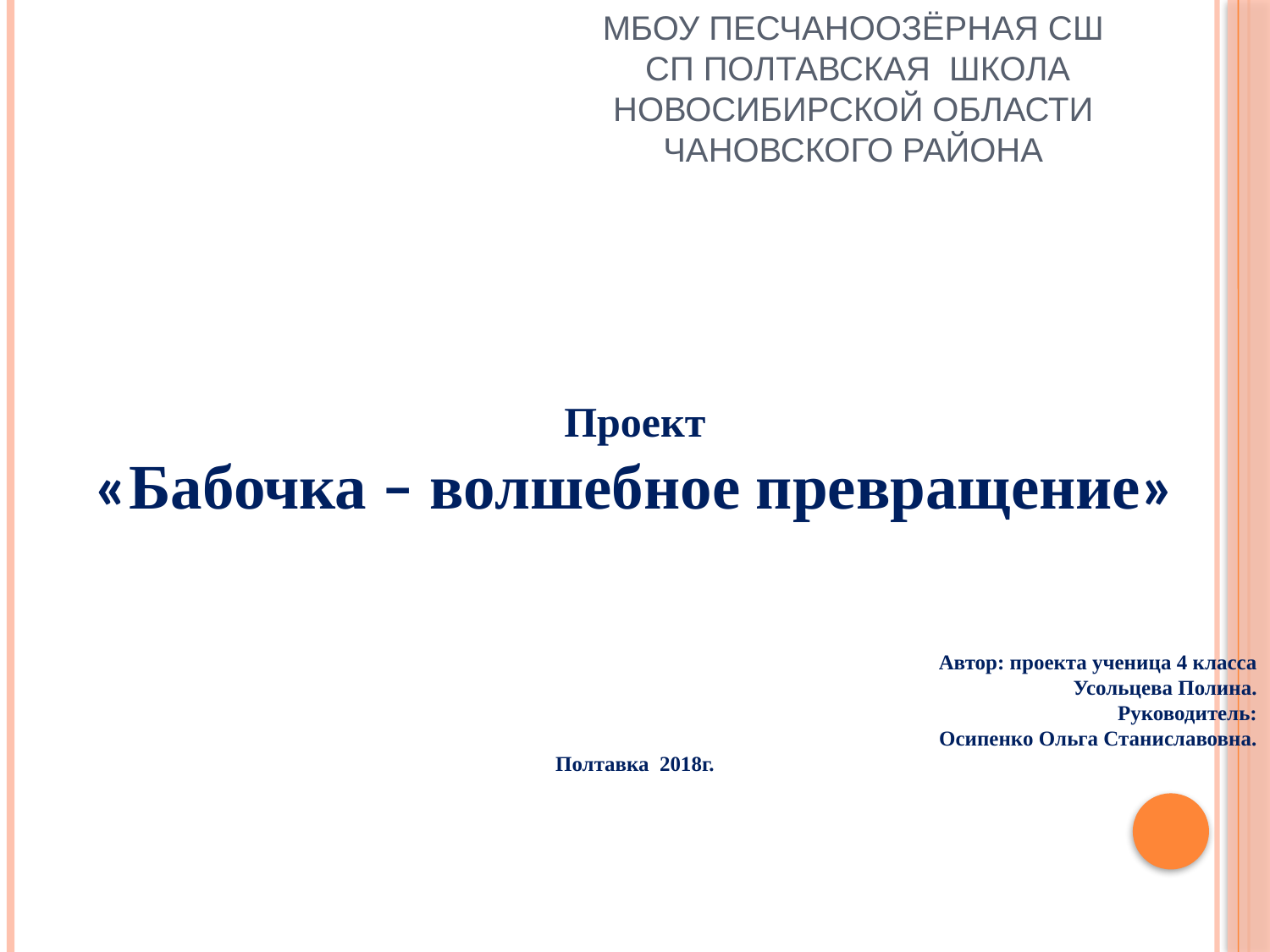

МБОУ Песчаноозёрная СШ
сп Полтавская  школа
Новосибирской области
Чановского района

Проект
«Бабочка – волшебное превращение»

                                                                                                                                                                         Автор: проекта ученица 4 класса
Усольцева Полина.
Руководитель:
 Осипенко Ольга Станиславовна.
Полтавка  2018г.